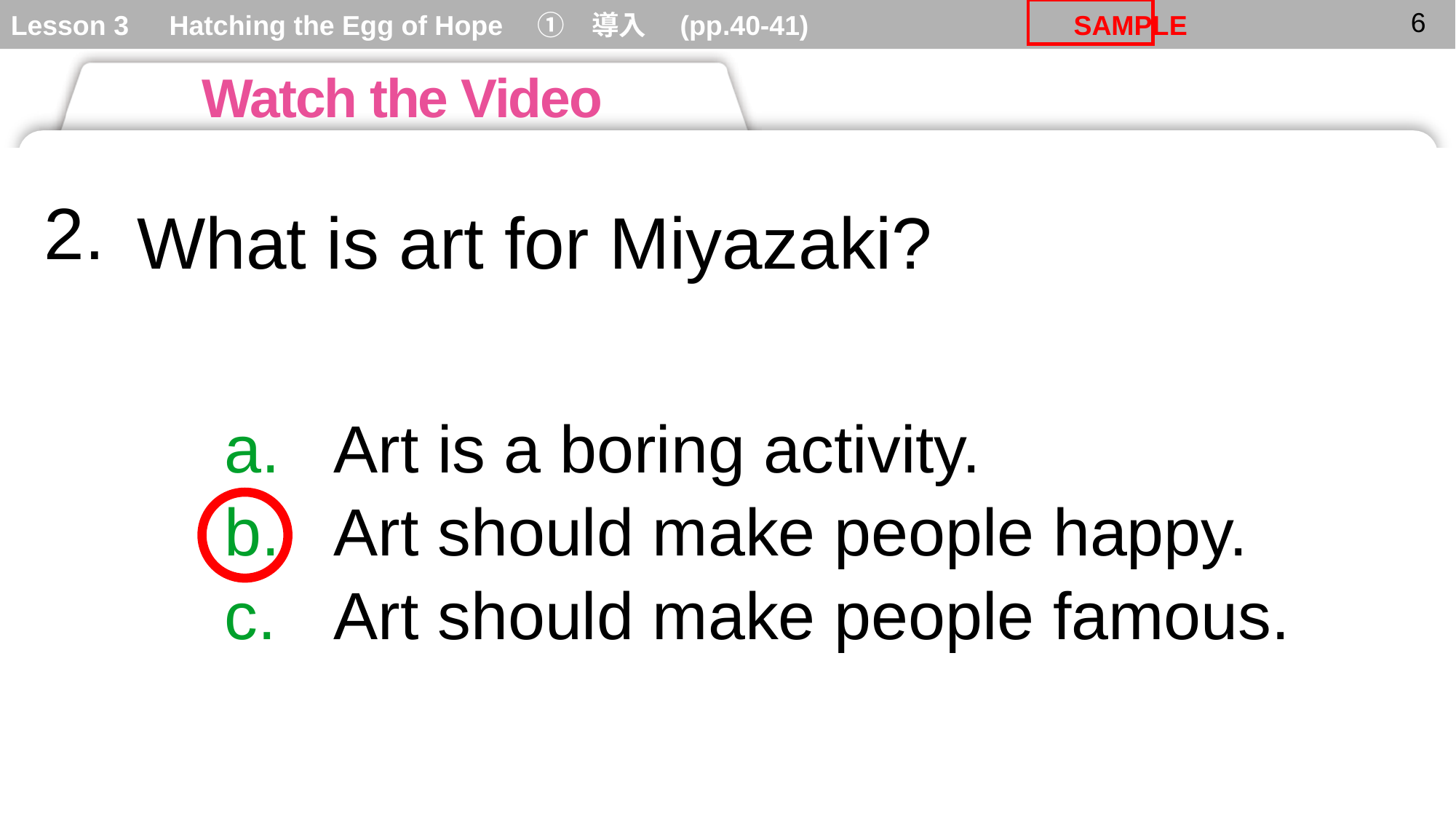

2.
What is art for Miyazaki?
Art is a boring activity.
Art should make people happy.
Art should make people famous.